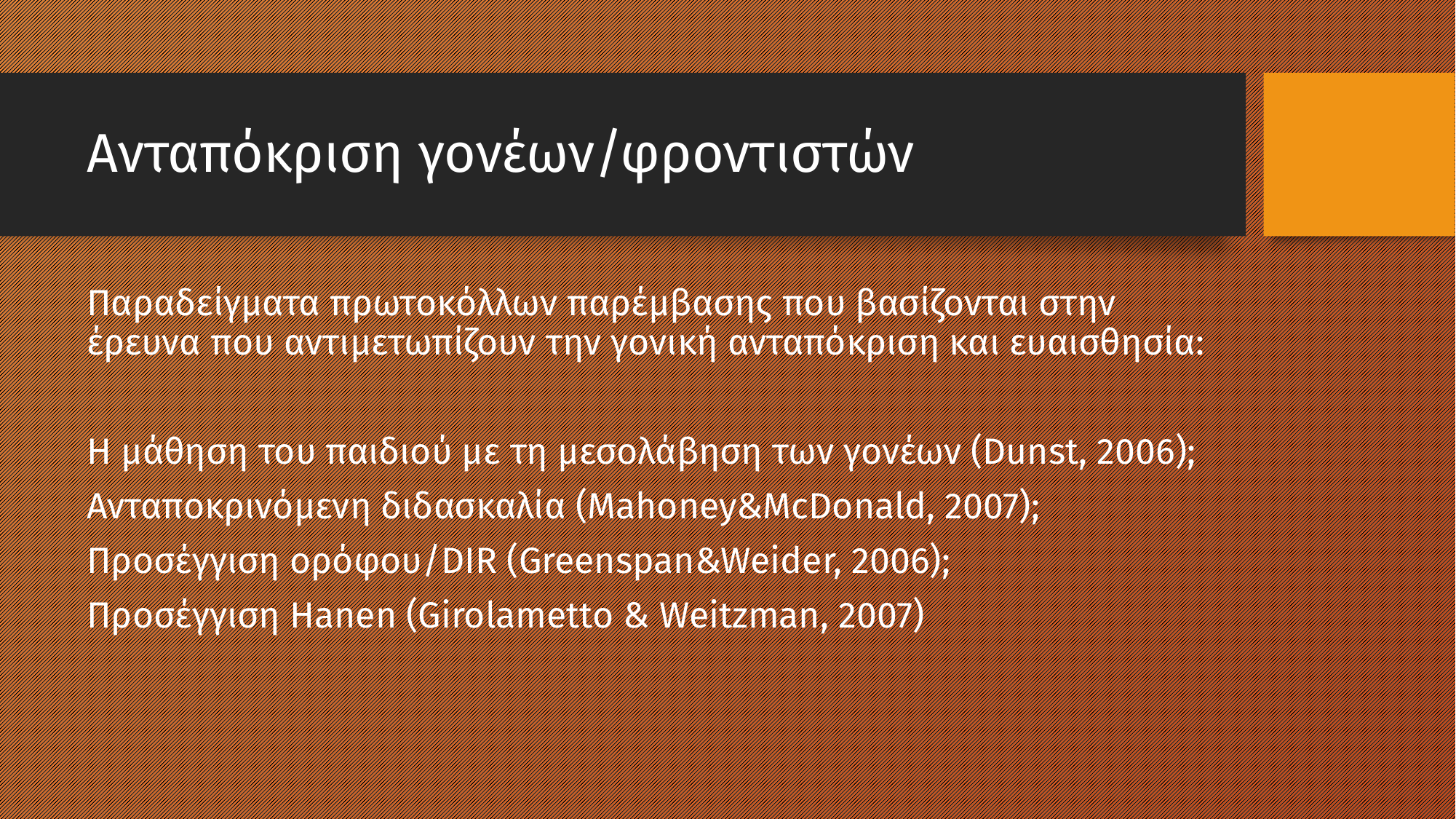

# Ανταπόκριση γονέων/φροντιστών
Παραδείγματα πρωτοκόλλων παρέμβασης που βασίζονται στην έρευνα που αντιμετωπίζουν την γονική ανταπόκριση και ευαισθησία:

Η μάθηση του παιδιού με τη μεσολάβηση των γονέων (Dunst, 2006);
Ανταποκρινόμενη διδασκαλία (Mahoney&McDonald, 2007);
Προσέγγιση ορόφου/DIR (Greenspan&Weider, 2006);
Προσέγγιση Hanen (Girolametto & Weitzman, 2007)